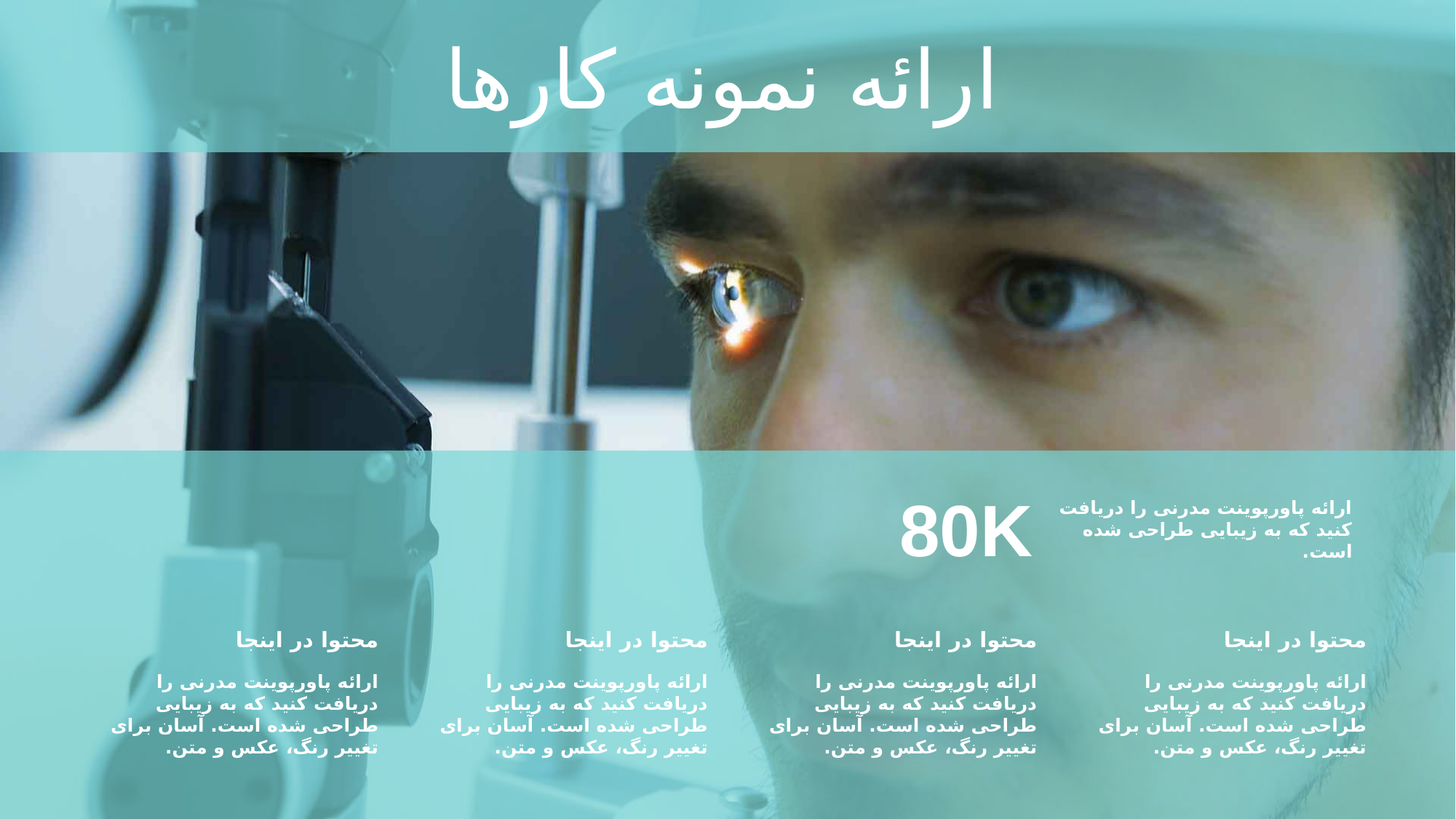

ارائه نمونه کارها

80K
ارائه پاورپوینت مدرنی را دریافت کنید که به زیبایی طراحی شده است.
محتوا در اینجا
ارائه پاورپوینت مدرنی را دریافت کنید که به زیبایی طراحی شده است. آسان برای تغییر رنگ، عکس و متن.
محتوا در اینجا
ارائه پاورپوینت مدرنی را دریافت کنید که به زیبایی طراحی شده است. آسان برای تغییر رنگ، عکس و متن.
محتوا در اینجا
ارائه پاورپوینت مدرنی را دریافت کنید که به زیبایی طراحی شده است. آسان برای تغییر رنگ، عکس و متن.
محتوا در اینجا
ارائه پاورپوینت مدرنی را دریافت کنید که به زیبایی طراحی شده است. آسان برای تغییر رنگ، عکس و متن.